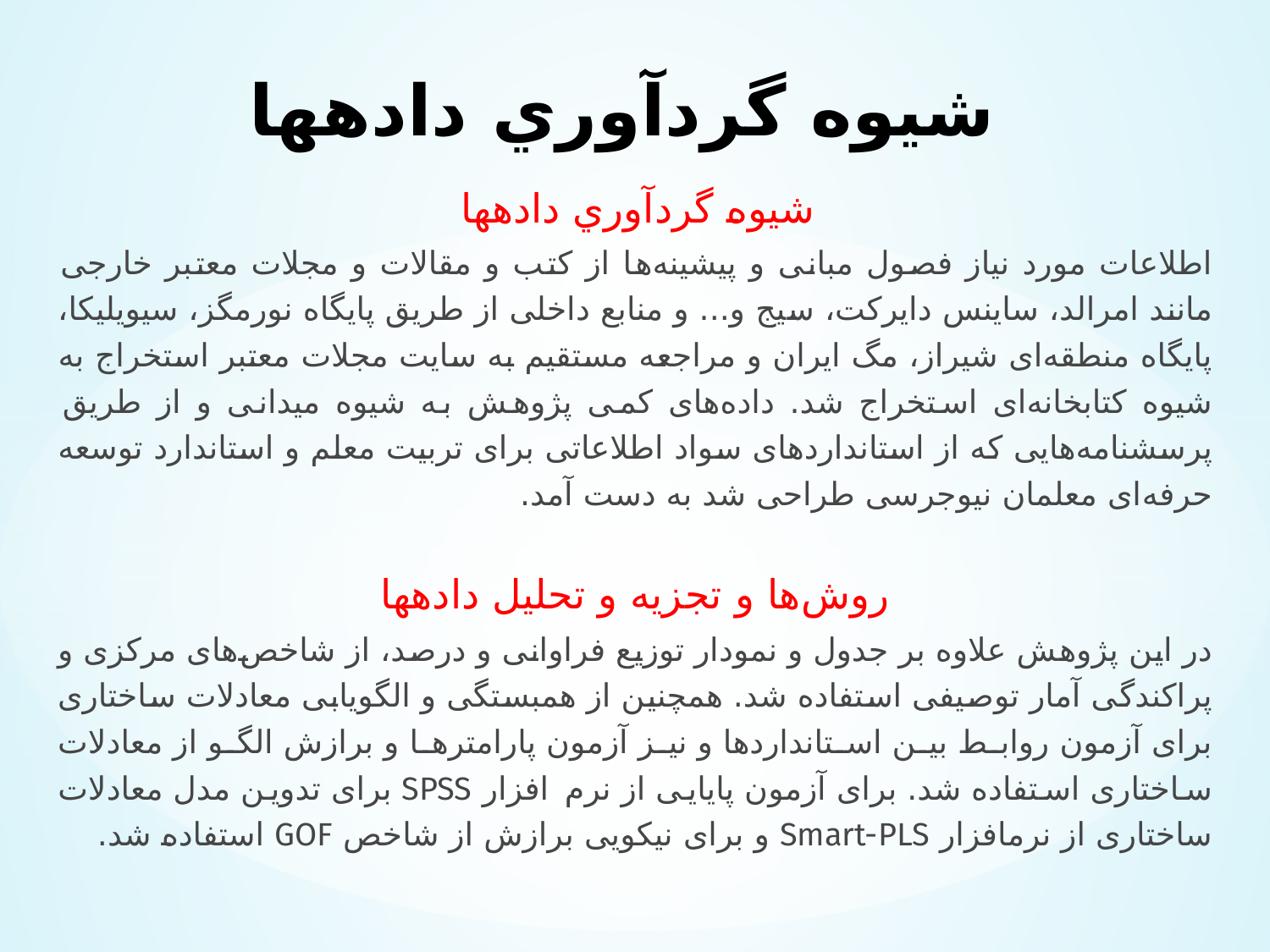

# شیوه گردآوري داده‏ها
 شیوه گردآوري داده‏ها
اطلاعات مورد نیاز فصول مبانی و پیشینه‌ها از کتب و مقالات و مجلات معتبر خارجی مانند امرالد، ساینس دایرکت، سیج و... و منابع داخلی از طریق پایگاه نورمگز، سیویلیکا، پایگاه منطقه‌ای شیراز، مگ ایران و مراجعه مستقیم به سایت مجلات معتبر استخراج به شیوه کتابخانه‌ای استخراج شد. داده‌های کمی پژوهش به شیوه میدانی و از طریق پرسشنامه‌هایی که از استانداردهای سواد اطلاعاتی برای تربیت معلم و استاندارد توسعه حرفه‌ای معلمان نیوجرسی طراحی شد به دست آمد.

روش‌ها و تجزيه و تحليل داده‏ها
در این پژوهش علاوه بر جدول و نمودار توزیع فراوانی و درصد، از شاخص‌های مرکزی و پراکندگی آمار توصیفی استفاده شد. همچنین از همبستگی و الگو‌یابی معادلات ساختاری برای آزمون روابط بین استانداردها و نیز آزمون پارامترها و برازش الگو از معادلات ساختاری استفاده شد. برای آزمون پایایی از نرم افزار SPSS برای تدوین مدل معادلات ساختاری از نرم­افزار Smart-PLS و برای نیکویی برازش از شاخص GOF استفاده شد.